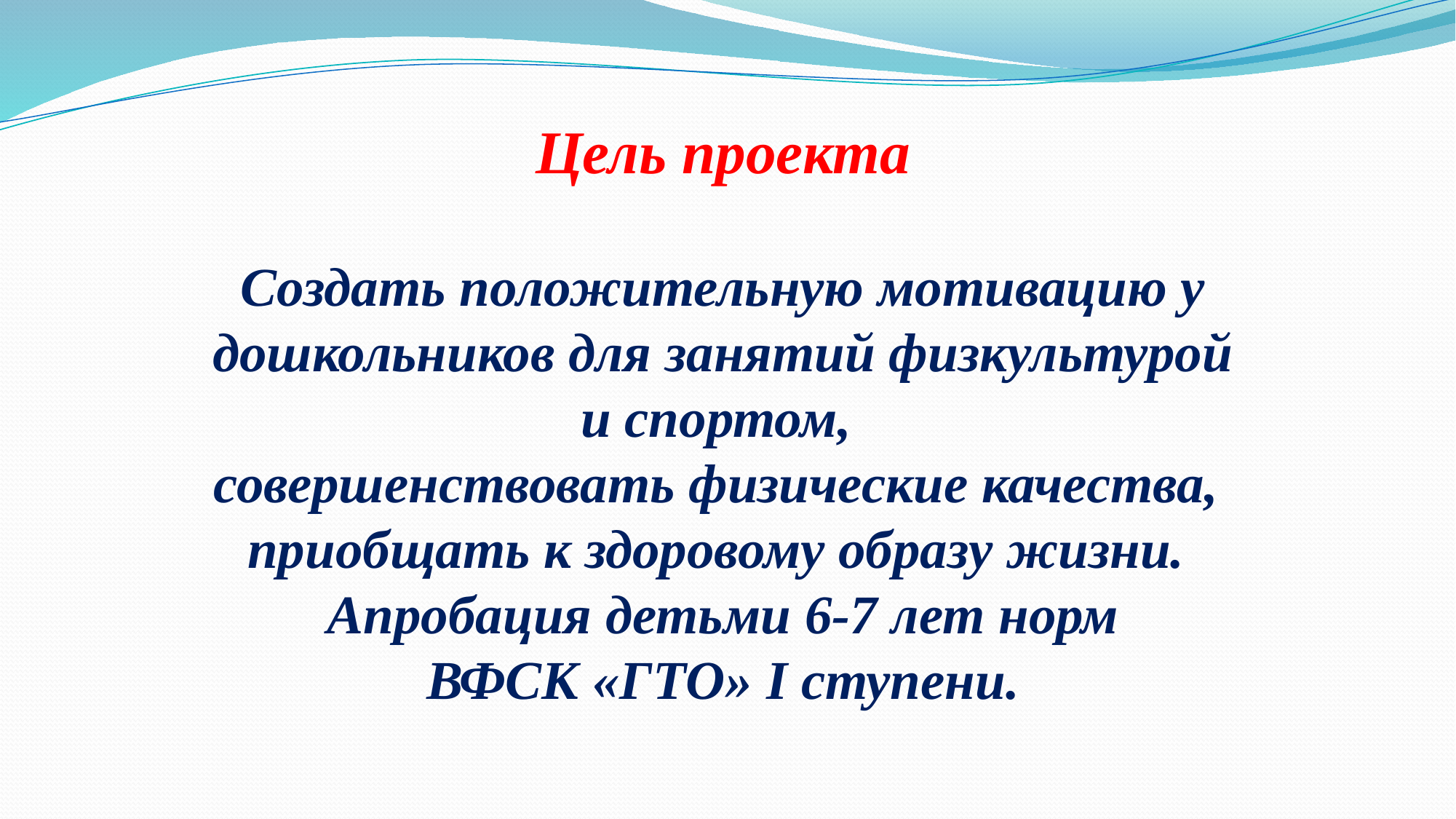

Цель проекта

Создать положительную мотивацию у дошкольников для занятий физкультурой и спортом,
совершенствовать физические качества,
приобщать к здоровому образу жизни.
Апробация детьми 6-7 лет норм ВФСК «ГТО» I ступени.